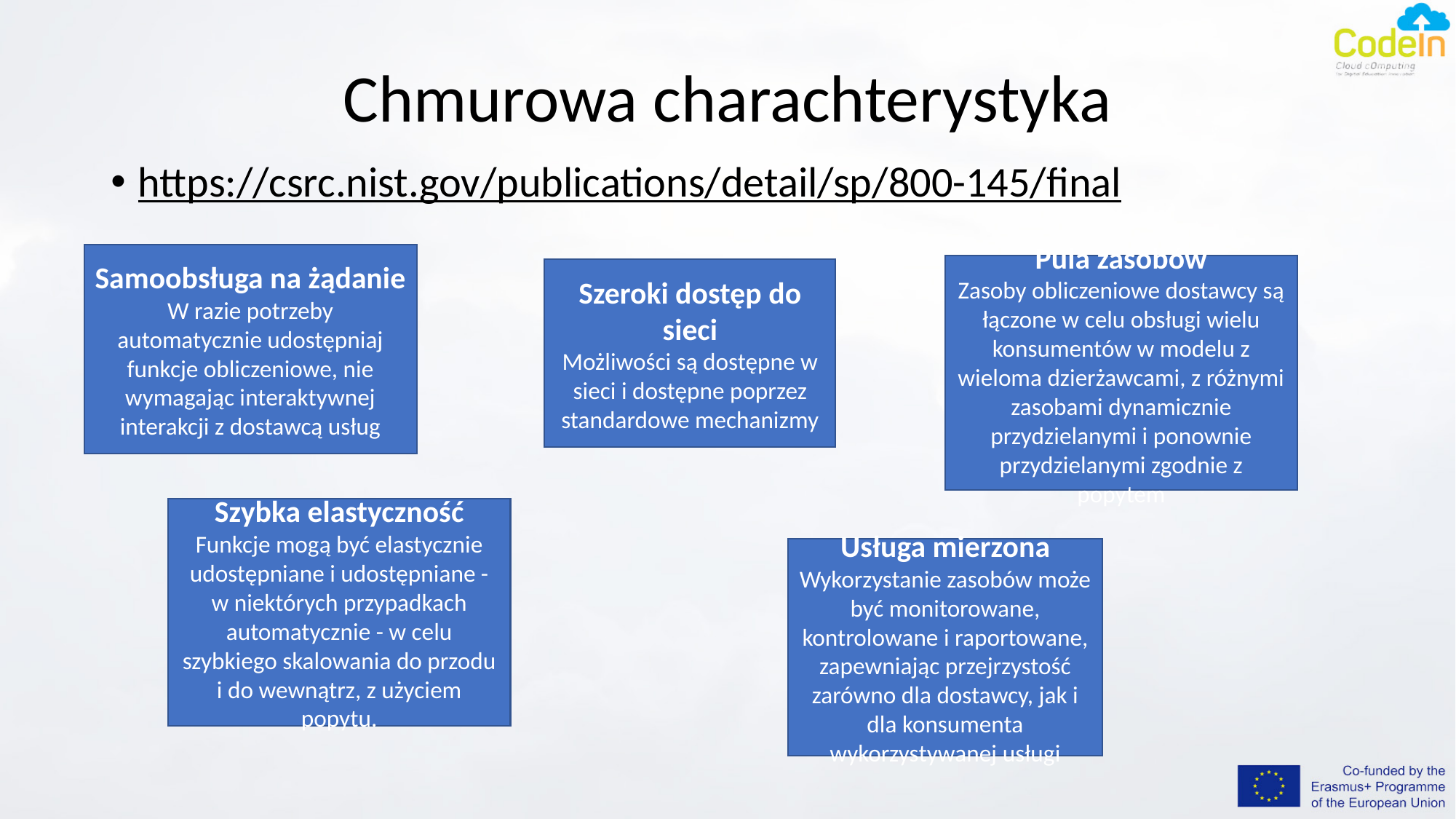

# Chmurowa charachterystyka
https://csrc.nist.gov/publications/detail/sp/800-145/final

Samoobsługa na żądanie
W razie potrzeby automatycznie udostępniaj funkcje obliczeniowe, nie wymagając interaktywnej interakcji z dostawcą usług
Pula zasobów
Zasoby obliczeniowe dostawcy są łączone w celu obsługi wielu konsumentów w modelu z wieloma dzierżawcami, z różnymi zasobami dynamicznie przydzielanymi i ponownie przydzielanymi zgodnie z popytem
Szeroki dostęp do sieci
Możliwości są dostępne w sieci i dostępne poprzez standardowe mechanizmy
Szybka elastyczność
Funkcje mogą być elastycznie udostępniane i udostępniane - w niektórych przypadkach automatycznie - w celu szybkiego skalowania do przodu i do wewnątrz, z użyciem popytu.
Usługa mierzona
Wykorzystanie zasobów może być monitorowane, kontrolowane i raportowane, zapewniając przejrzystość zarówno dla dostawcy, jak i dla konsumenta wykorzystywanej usługi